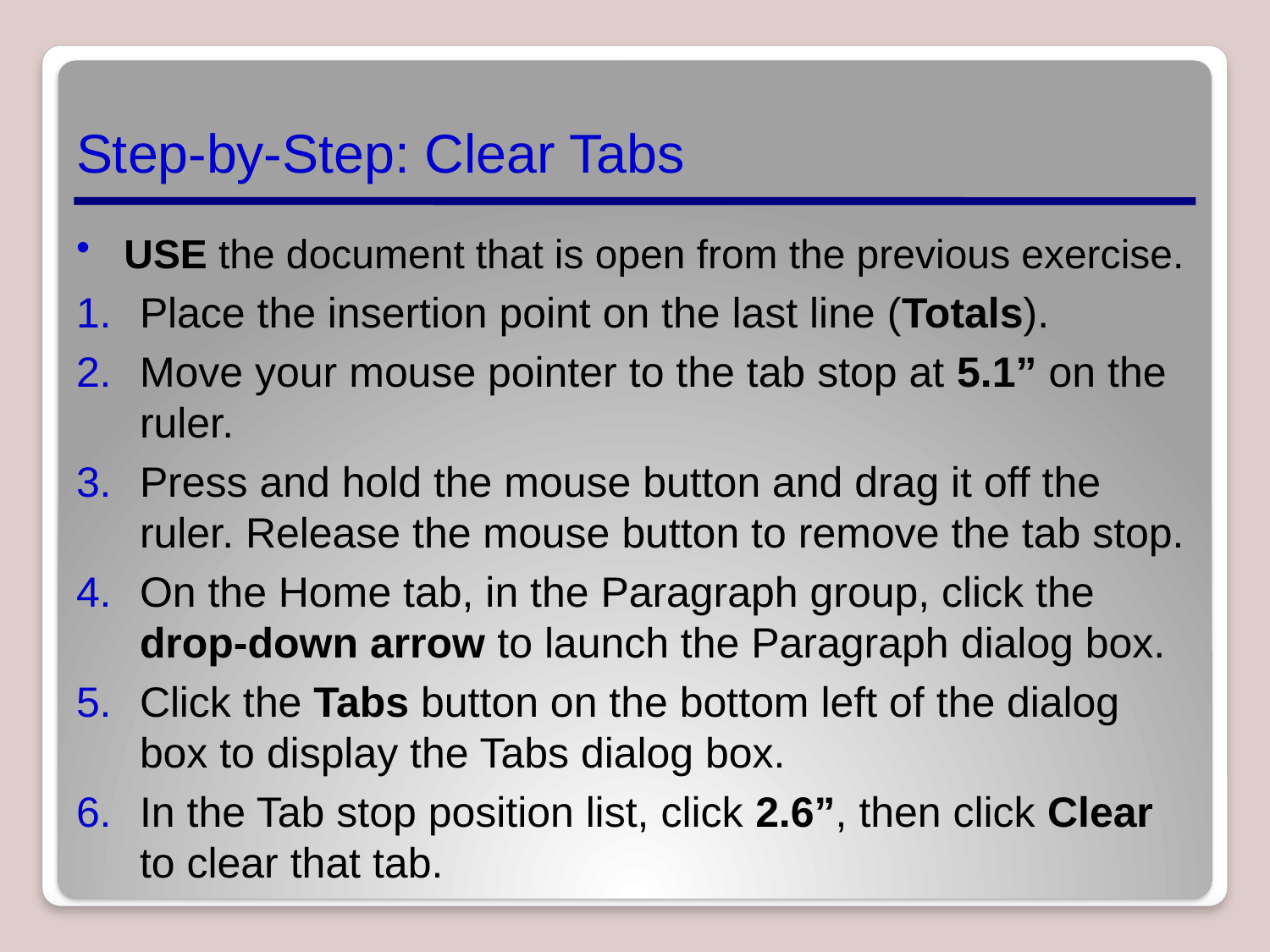

# Step-by-Step: Clear Tabs
USE the document that is open from the previous exercise.
Place the insertion point on the last line (Totals).
Move your mouse pointer to the tab stop at 5.1” on the ruler.
Press and hold the mouse button and drag it off the ruler. Release the mouse button to remove the tab stop.
On the Home tab, in the Paragraph group, click the drop-down arrow to launch the Paragraph dialog box.
Click the Tabs button on the bottom left of the dialog box to display the Tabs dialog box.
In the Tab stop position list, click 2.6”, then click Clear to clear that tab.